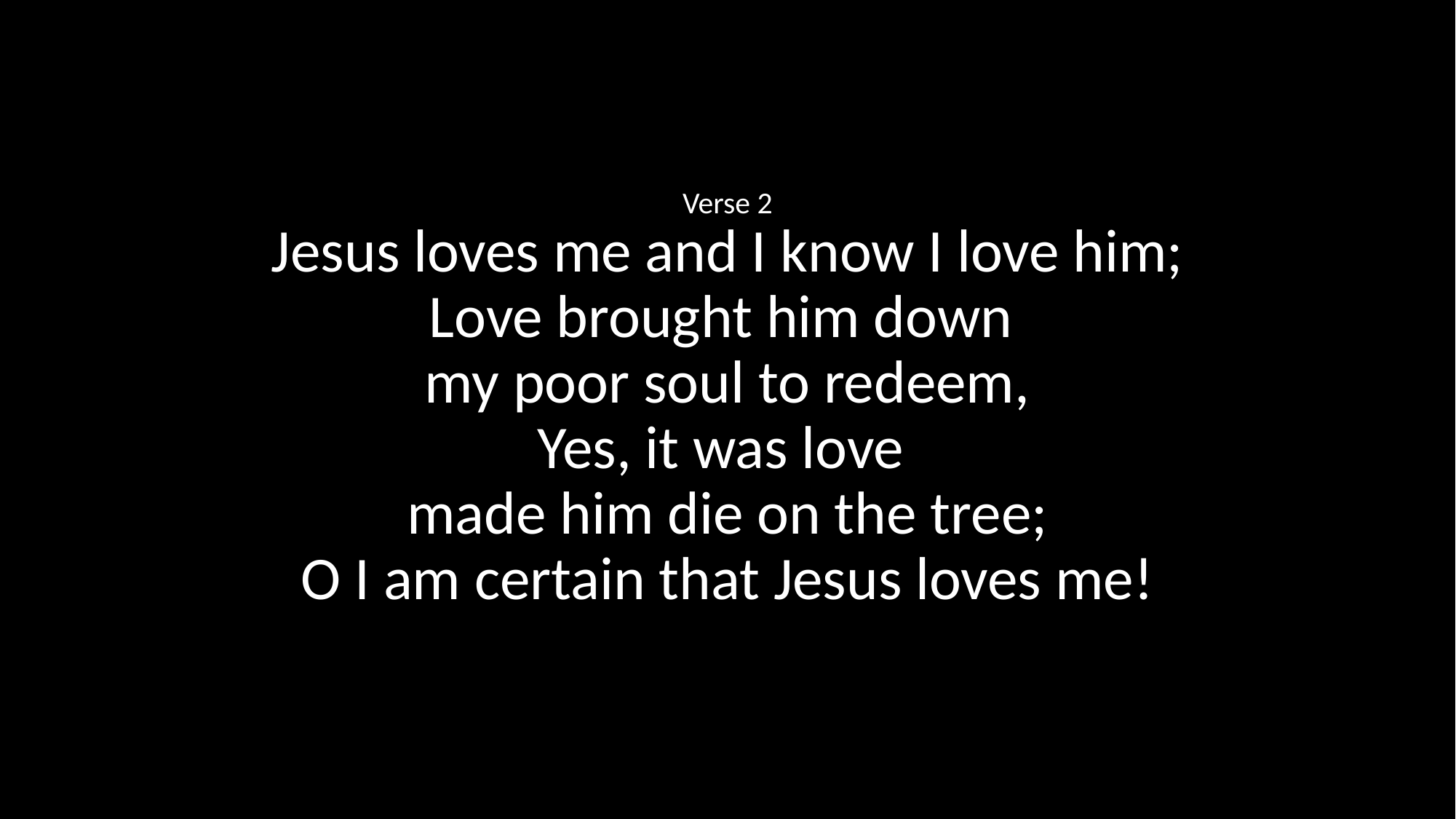

Verse 2
Jesus loves me and I know I love him;
Love brought him down
my poor soul to redeem,
Yes, it was love
made him die on the tree;
O I am certain that Jesus loves me!